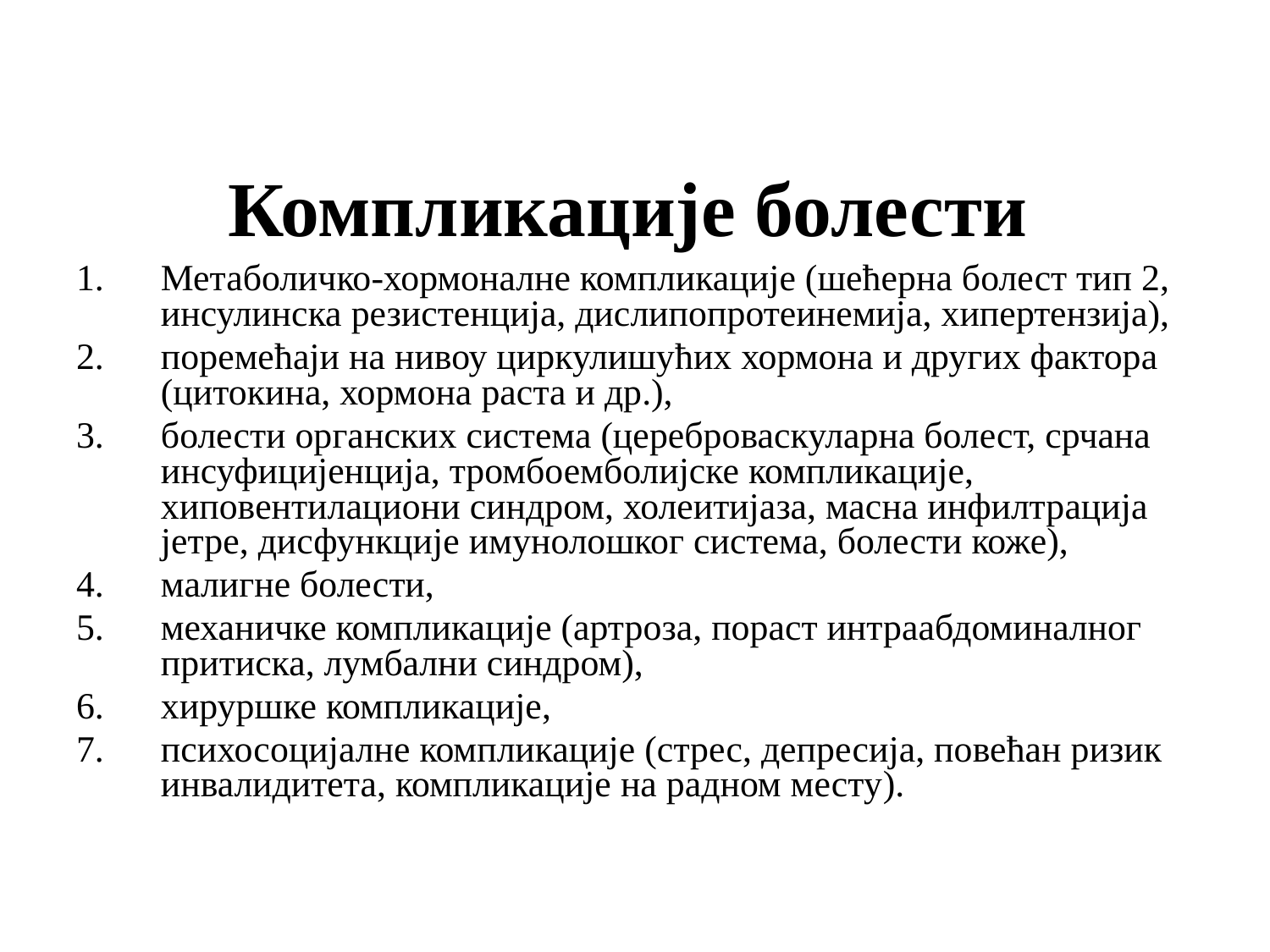

Компликације болести
Метаболичко-хормоналне компликације (шећерна болест тип 2, инсулинска резистенција, дислипопротеинемија, хипертензија),
поремећаји на нивоу циркулишућих хормона и других фактора (цитокина, хормона раста и др.),
болести органских система (цереброваскуларна болест, срчана инсуфицијенција, тромбоемболијске компликације, хиповентилациони синдром, холеитијаза, масна инфилтрација јетре, дисфункције имунолошког система, болести коже),
малигне болести,
механичке компликације (артроза, пораст интраабдоминалног притиска, лумбални синдром),
хируршке компликације,
психосоцијалне компликације (стрес, депресија, повећан ризик инвалидитета, компликације на радном месту).